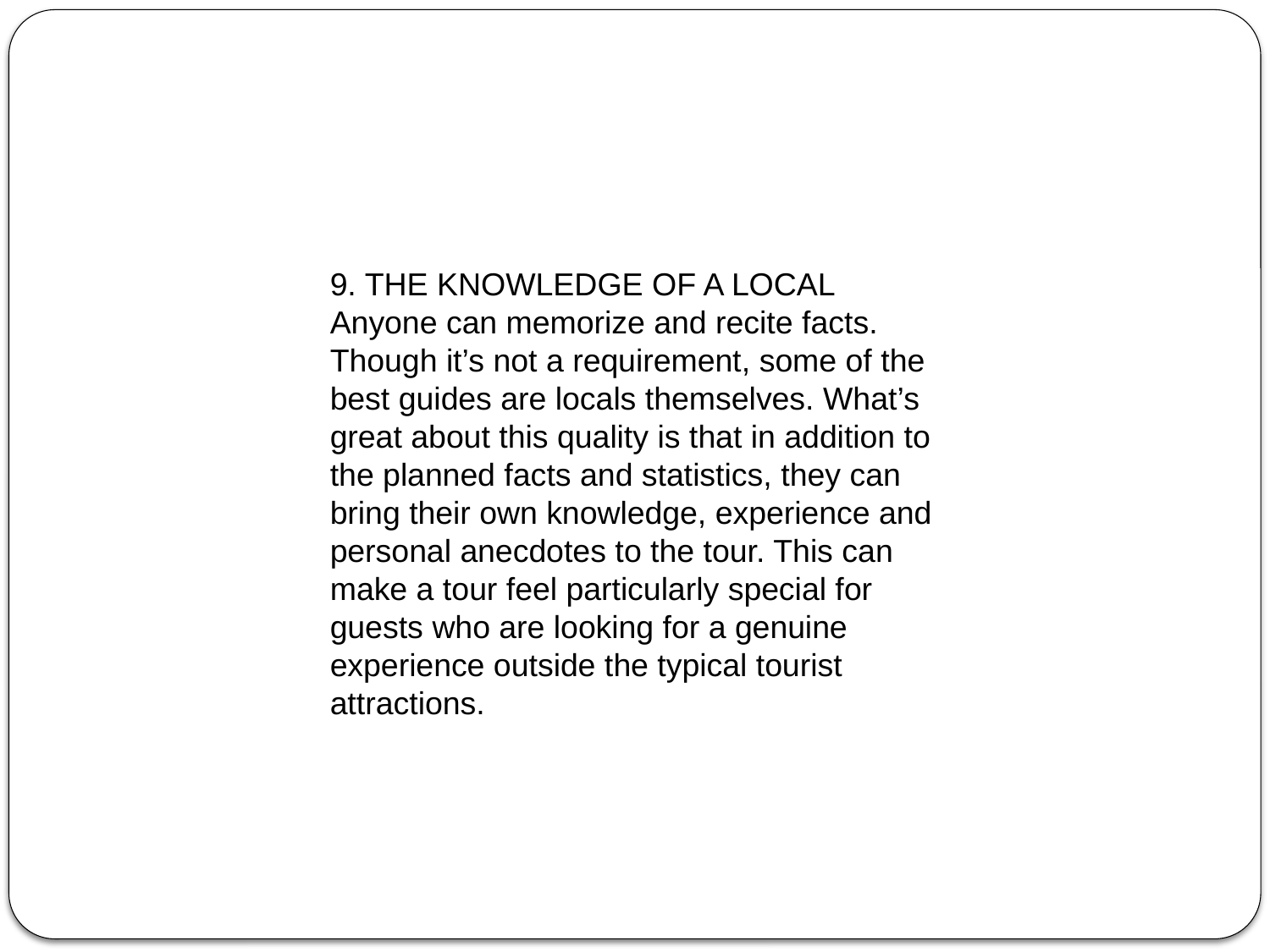

9. THE KNOWLEDGE OF A LOCAL
Anyone can memorize and recite facts. Though it’s not a requirement, some of the best guides are locals themselves. What’s great about this quality is that in addition to the planned facts and statistics, they can bring their own knowledge, experience and personal anecdotes to the tour. This can make a tour feel particularly special for guests who are looking for a genuine experience outside the typical tourist attractions.